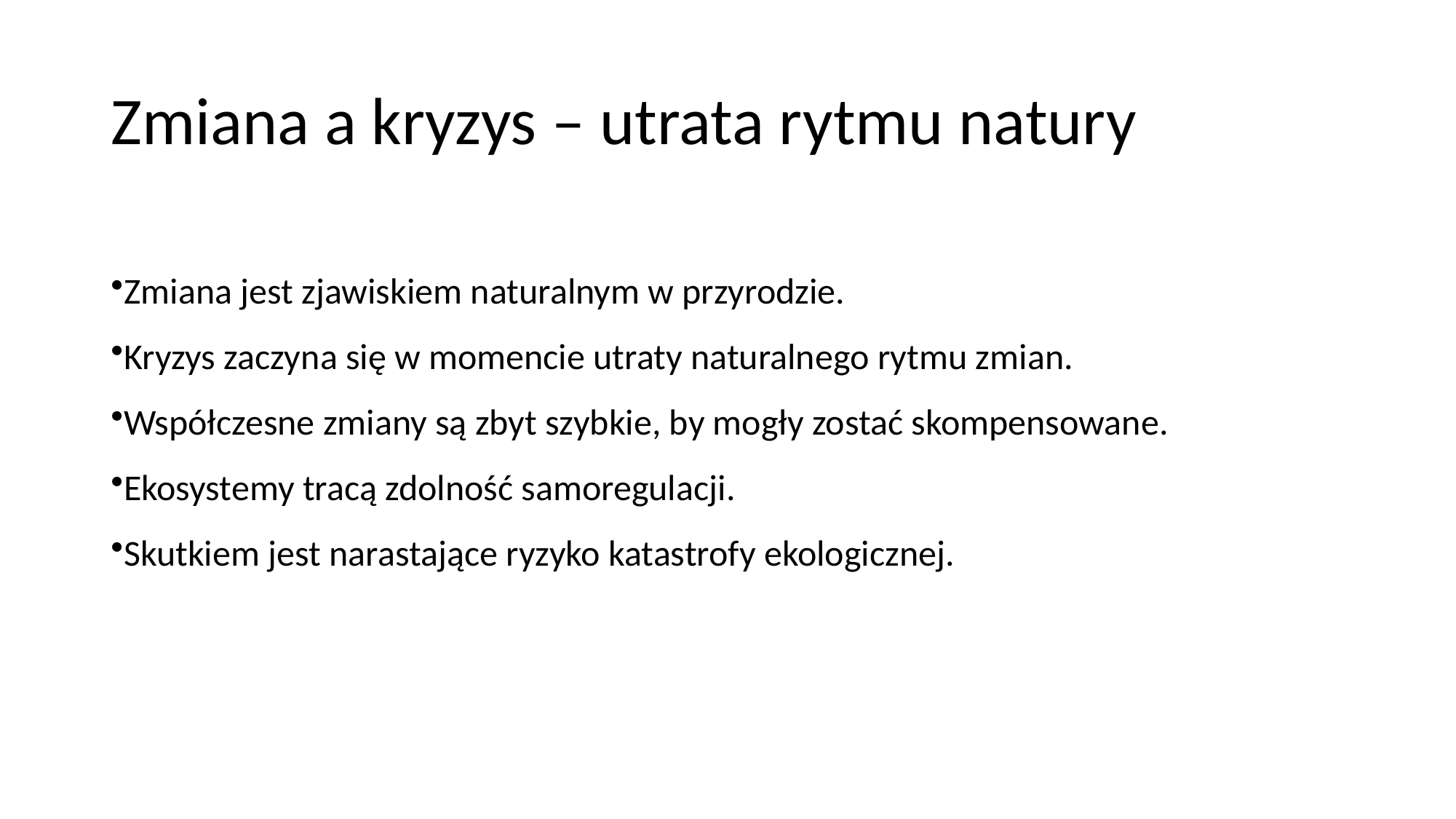

# Zmiana a kryzys – utrata rytmu natury
Zmiana jest zjawiskiem naturalnym w przyrodzie.
Kryzys zaczyna się w momencie utraty naturalnego rytmu zmian.
Współczesne zmiany są zbyt szybkie, by mogły zostać skompensowane.
Ekosystemy tracą zdolność samoregulacji.
Skutkiem jest narastające ryzyko katastrofy ekologicznej.